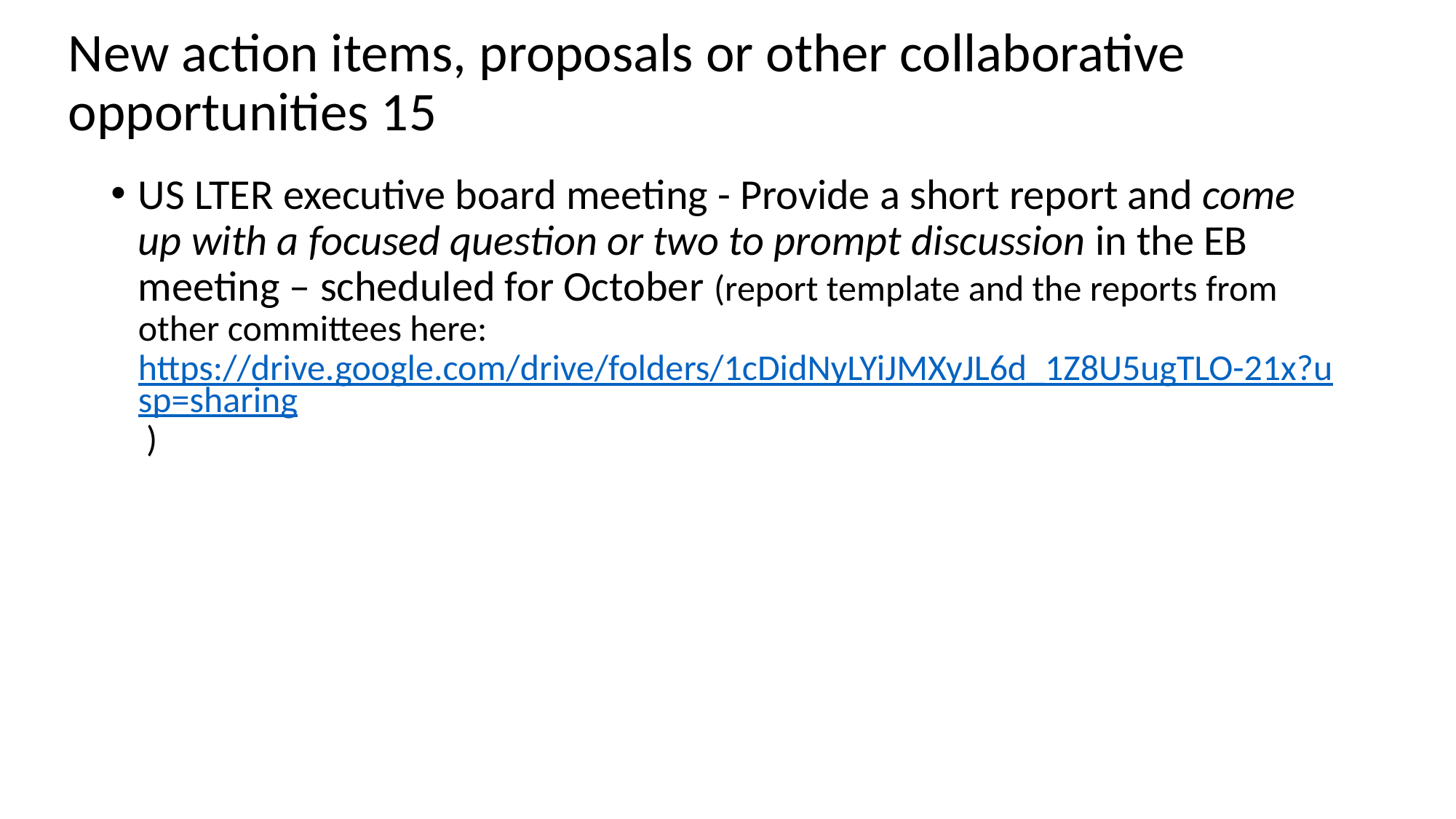

# New action items, proposals or other collaborative opportunities 15
US LTER executive board meeting - Provide a short report and come up with a focused question or two to prompt discussion in the EB meeting – scheduled for October (report template and the reports from other committees here: https://drive.google.com/drive/folders/1cDidNyLYiJMXyJL6d_1Z8U5ugTLO-21x?usp=sharing )